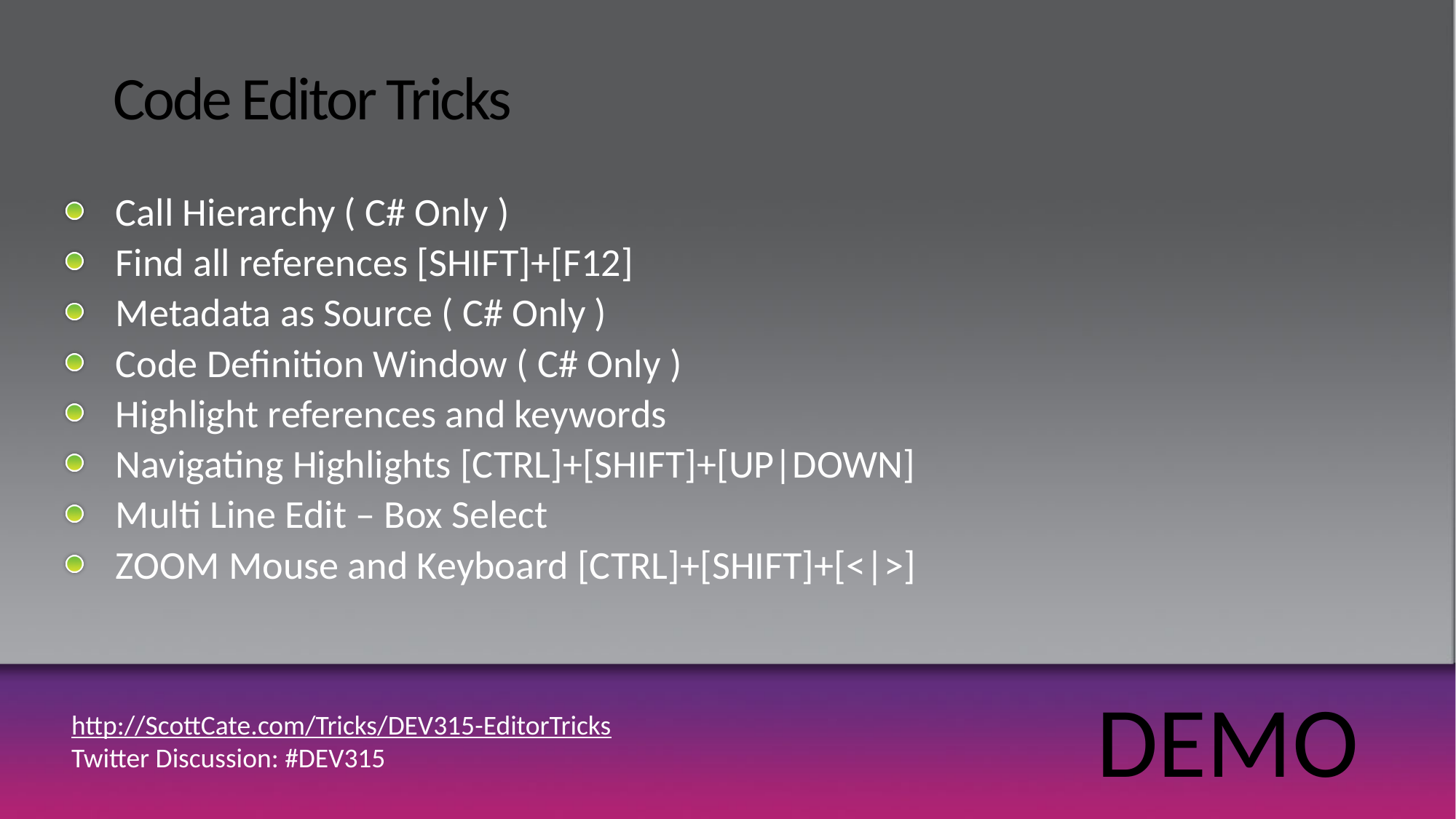

# Code Editor Tricks
Call Hierarchy ( C# Only )
Find all references [SHIFT]+[F12]
Metadata as Source ( C# Only )
Code Definition Window ( C# Only )
Highlight references and keywords
Navigating Highlights [CTRL]+[SHIFT]+[UP|DOWN]
Multi Line Edit – Box Select
ZOOM Mouse and Keyboard [CTRL]+[SHIFT]+[<|>]
DEMO
http://ScottCate.com/Tricks/DEV315-EditorTricks
Twitter Discussion: #DEV315